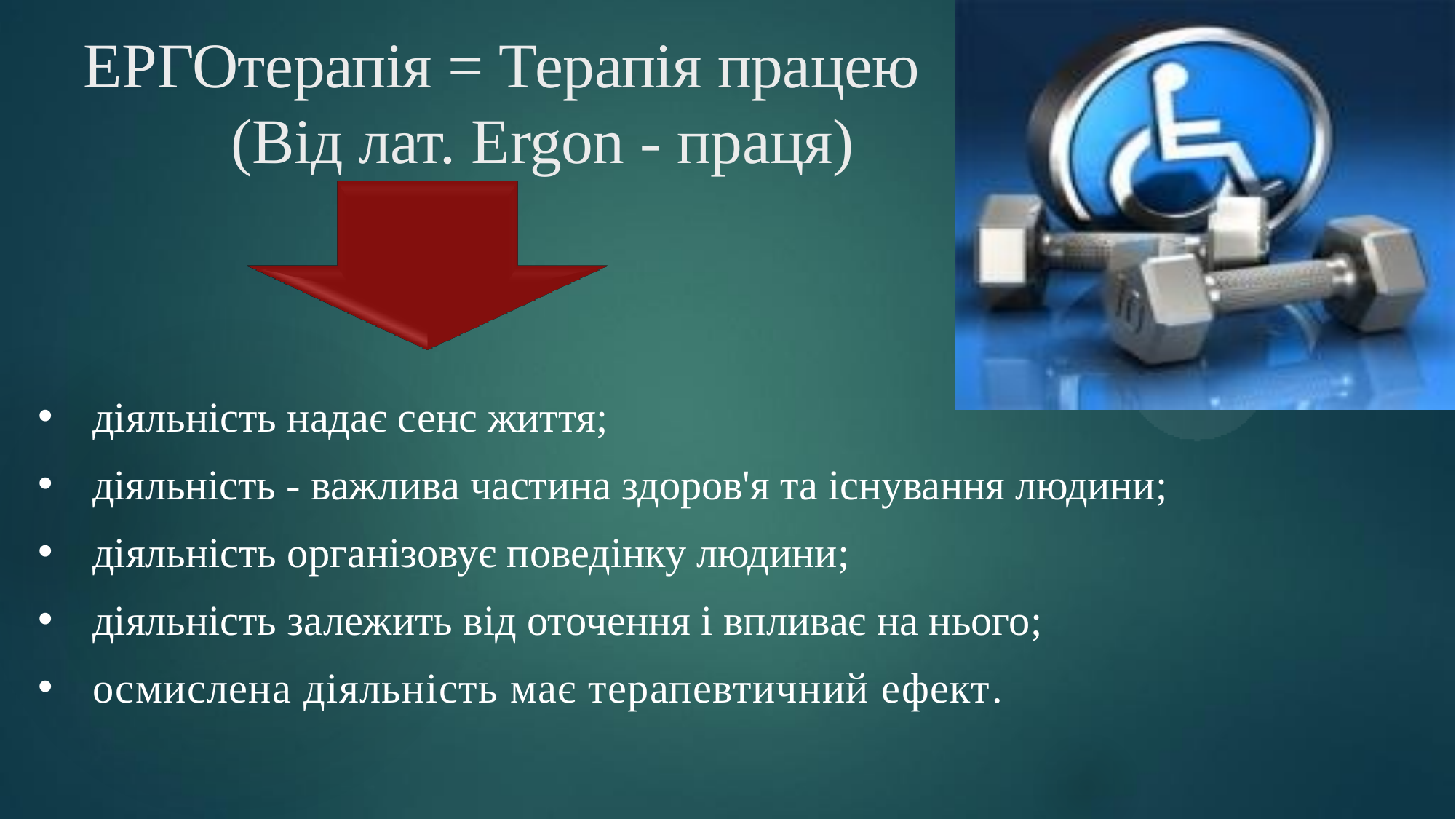

# ЕРГОтерапія = Терапія працею (Від лат. Ergon - праця)

діяльність надає сенс життя;
діяльність - важлива частина здоров'я та існування людини;
діяльність організовує поведінку людини;
діяльність залежить від оточення і впливає на нього;
осмислена діяльність має терапевтичний ефект.